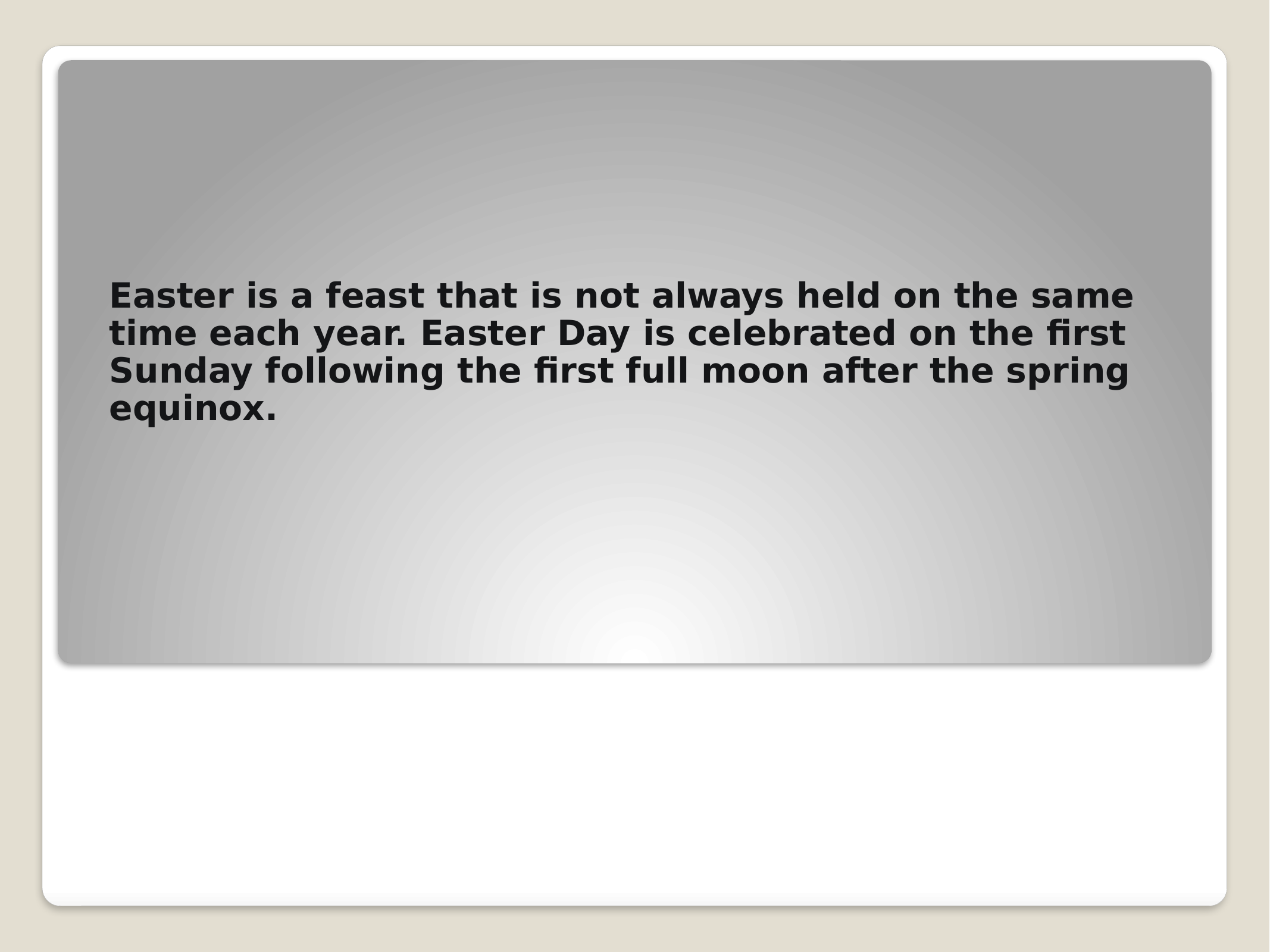

Easter is a feast that is not always held on the same time each year. Easter Day is celebrated on the first Sunday following the first full moon after the spring equinox.

#